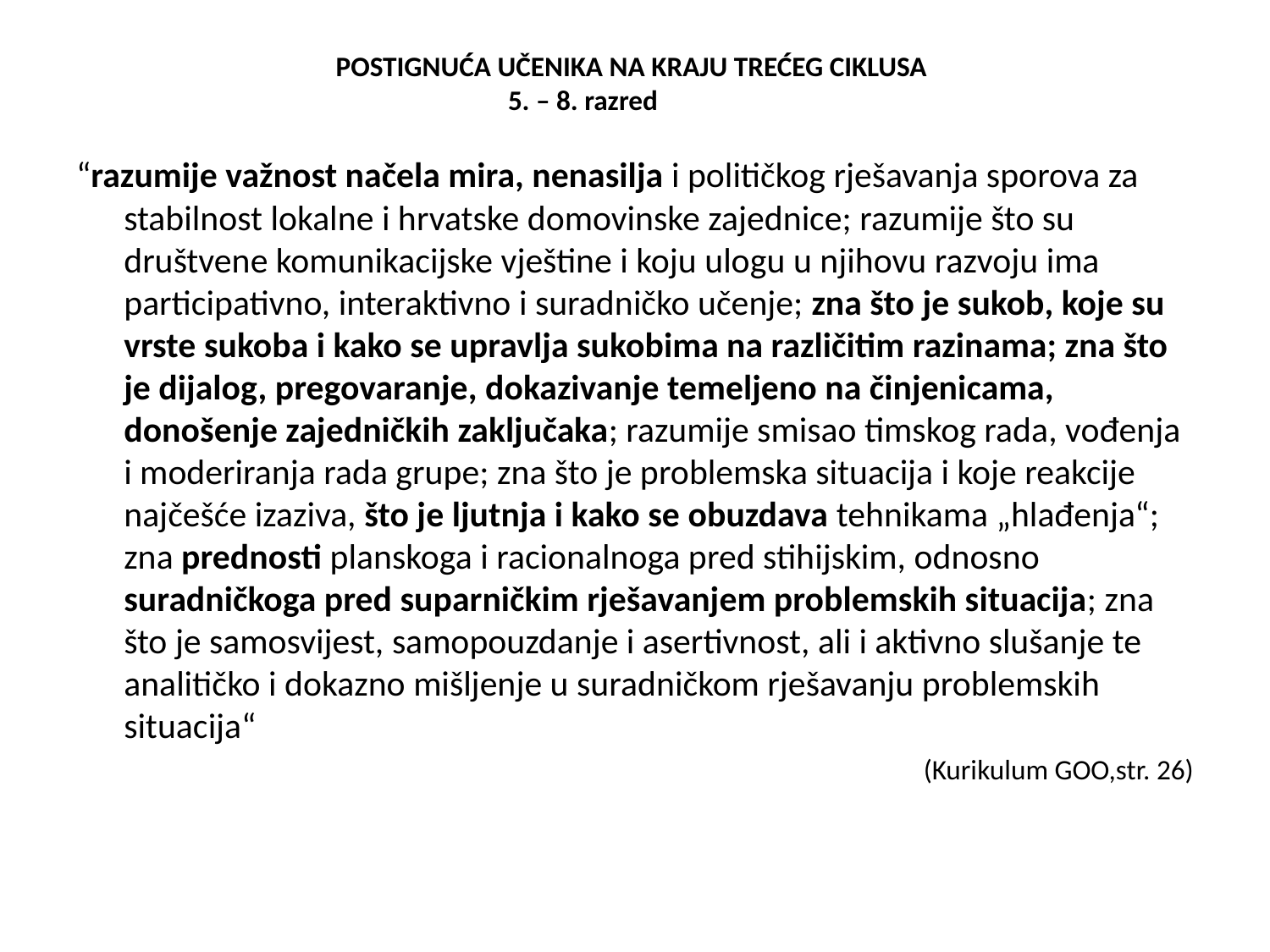

# POSTIGNUĆA UČENIKA NA KRAJU TREĆEG CIKLUSA 5. – 8. razred
“razumije važnost načela mira, nenasilja i političkog rješavanja sporova za stabilnost lokalne i hrvatske domovinske zajednice; razumije što su društvene komunikacijske vještine i koju ulogu u njihovu razvoju ima participativno, interaktivno i suradničko učenje; zna što je sukob, koje su vrste sukoba i kako se upravlja sukobima na različitim razinama; zna što je dijalog, pregovaranje, dokazivanje temeljeno na činjenicama, donošenje zajedničkih zaključaka; razumije smisao timskog rada, vođenja i moderiranja rada grupe; zna što je problemska situacija i koje reakcije najčešće izaziva, što je ljutnja i kako se obuzdava tehnikama „hlađenja“; zna prednosti planskoga i racionalnoga pred stihijskim, odnosno suradničkoga pred suparničkim rješavanjem problemskih situacija; zna što je samosvijest, samopouzdanje i asertivnost, ali i aktivno slušanje te analitičko i dokazno mišljenje u suradničkom rješavanju problemskih situacija“
(Kurikulum GOO,str. 26)